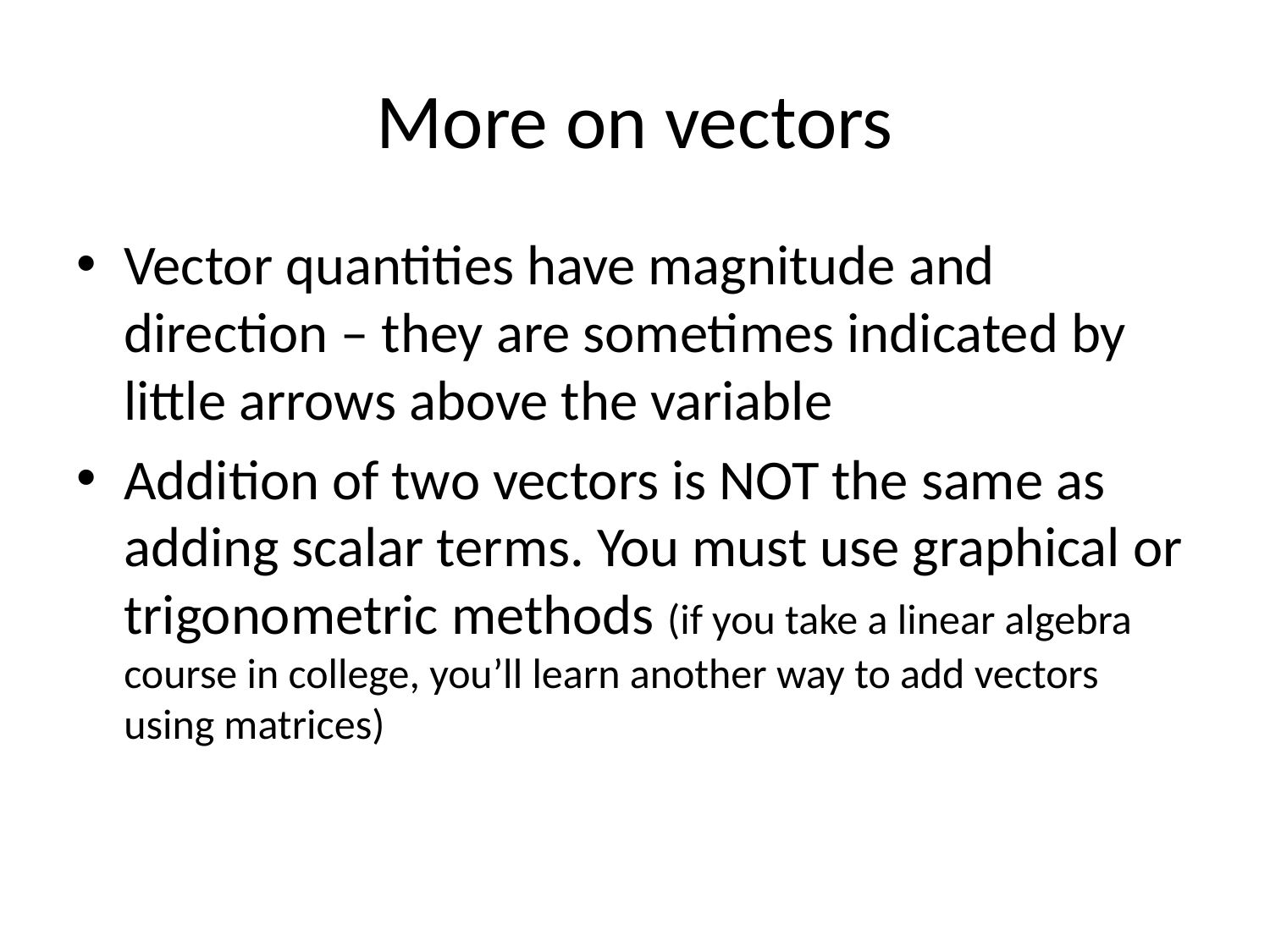

# More on vectors
Vector quantities have magnitude and direction – they are sometimes indicated by little arrows above the variable
Addition of two vectors is NOT the same as adding scalar terms. You must use graphical or trigonometric methods (if you take a linear algebra course in college, you’ll learn another way to add vectors using matrices)